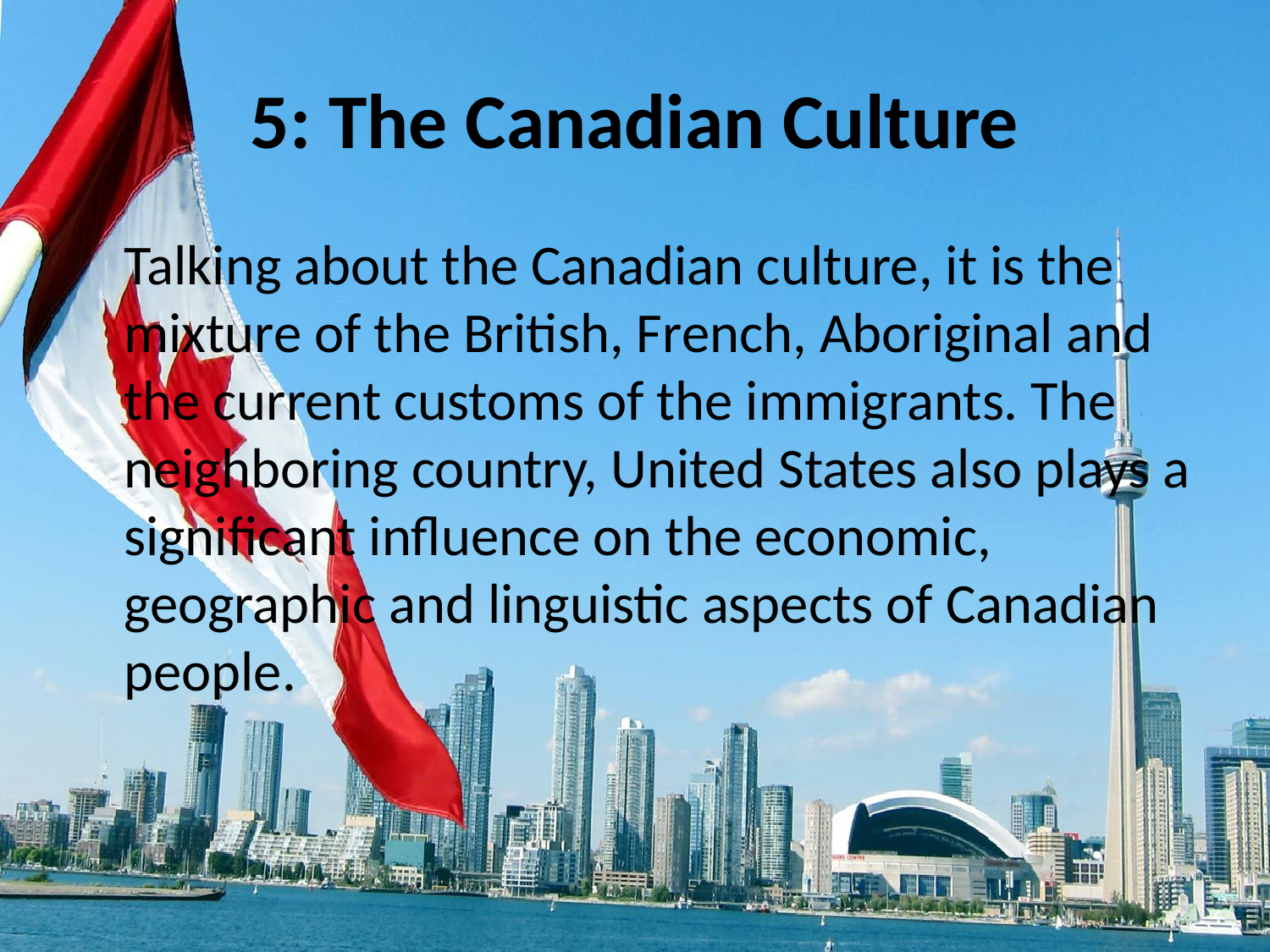

# 5: The Canadian Culture
	Talking about the Canadian culture, it is the mixture of the British, French, Aboriginal and the current customs of the immigrants. The neighboring country, United States also plays a significant influence on the economic, geographic and linguistic aspects of Canadian people.